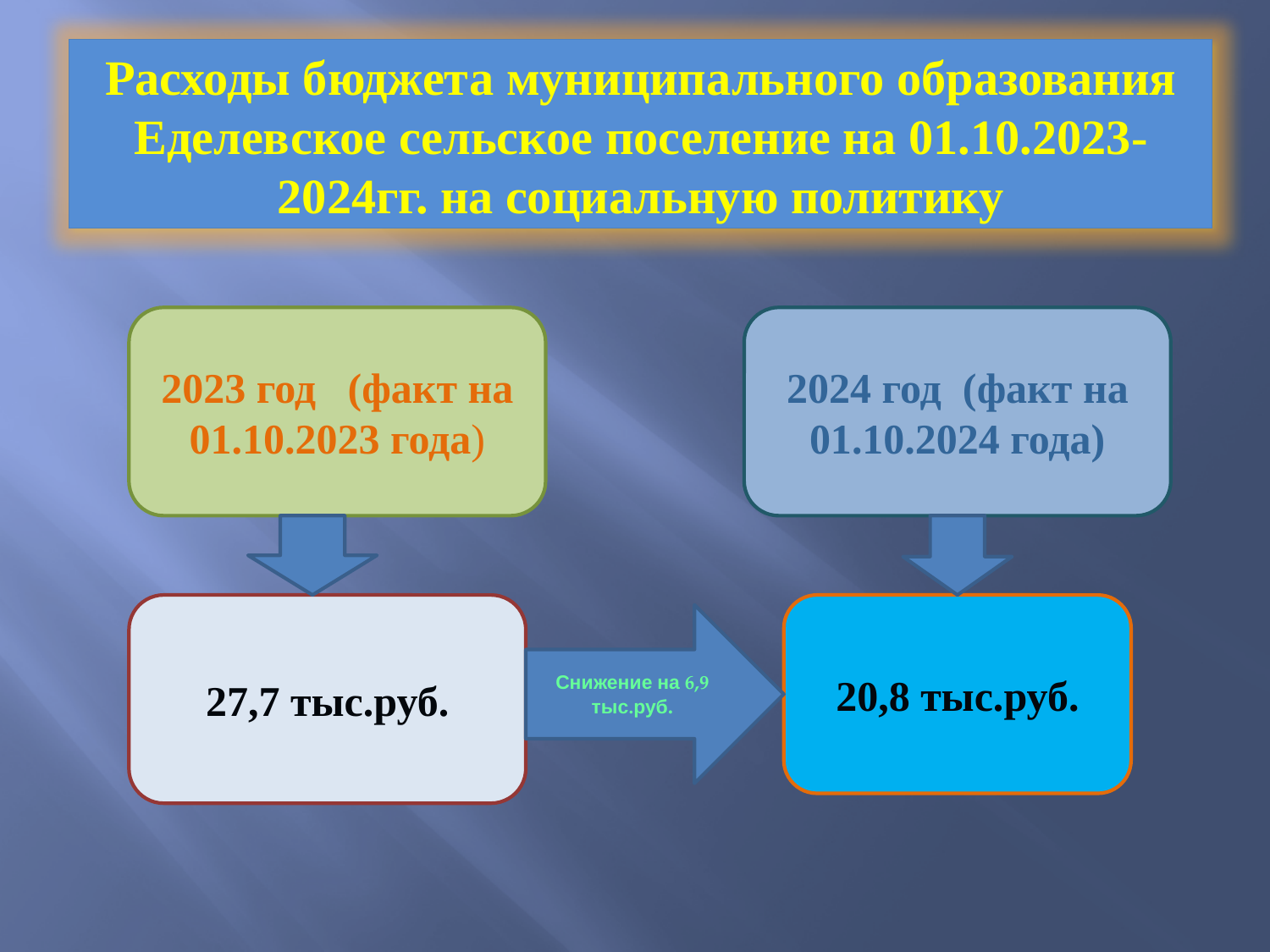

Расходы бюджета муниципального образования Еделевское сельское поселение на 01.10.2023-2024гг. на социальную политику
2023 год   (факт на 01.10.2023 года)
2024 год  (факт на 01.10.2024 года)

27,7 тыс.руб.
20,8 тыс.руб.
Снижение на 6,9 тыс.руб.